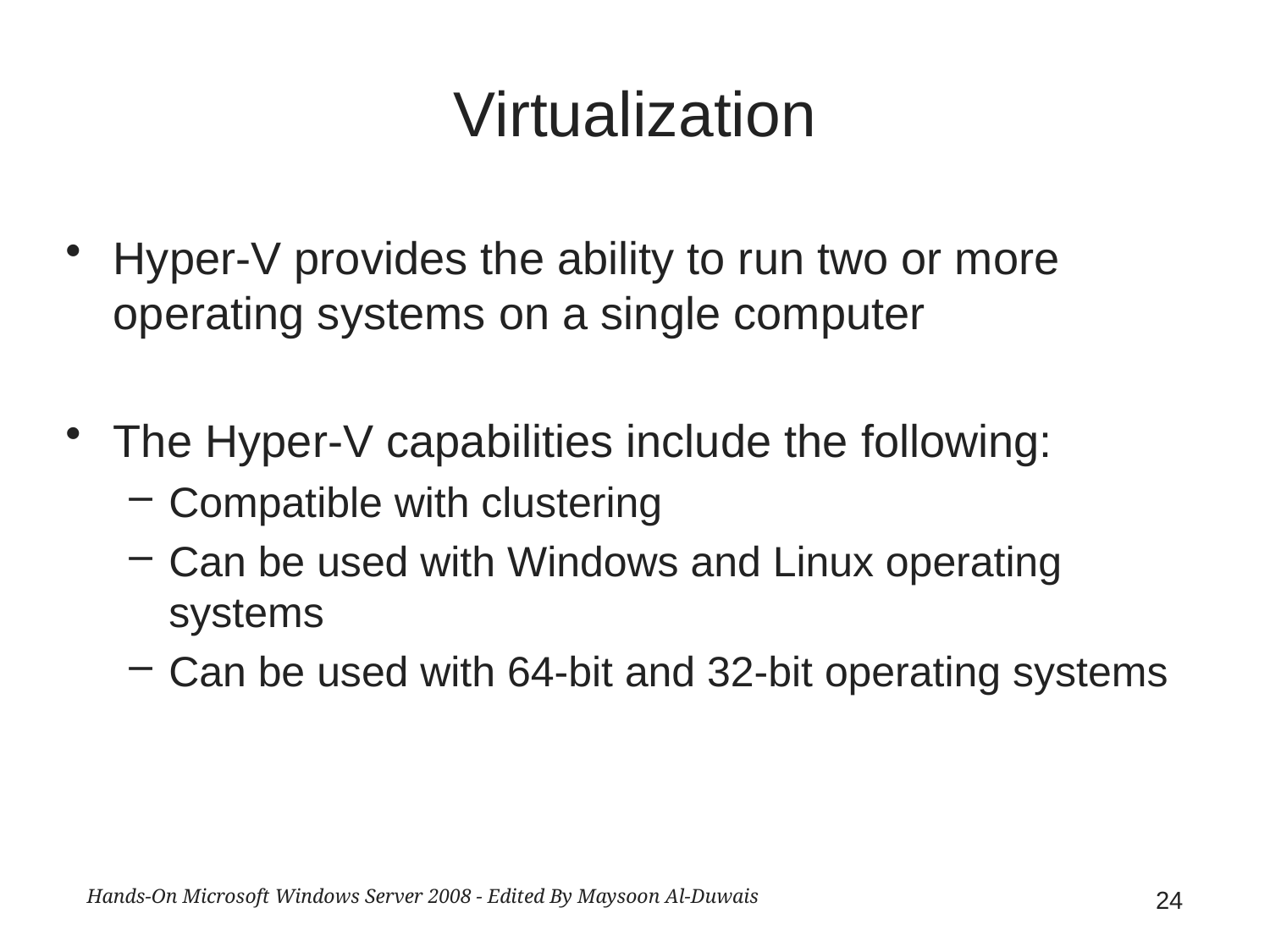

# Virtualization
Hyper-V provides the ability to run two or more operating systems on a single computer

The Hyper-V capabilities include the following:
Compatible with clustering
Can be used with Windows and Linux operating systems
Can be used with 64-bit and 32-bit operating systems
Hands-On Microsoft Windows Server 2008 - Edited By Maysoon Al-Duwais
24